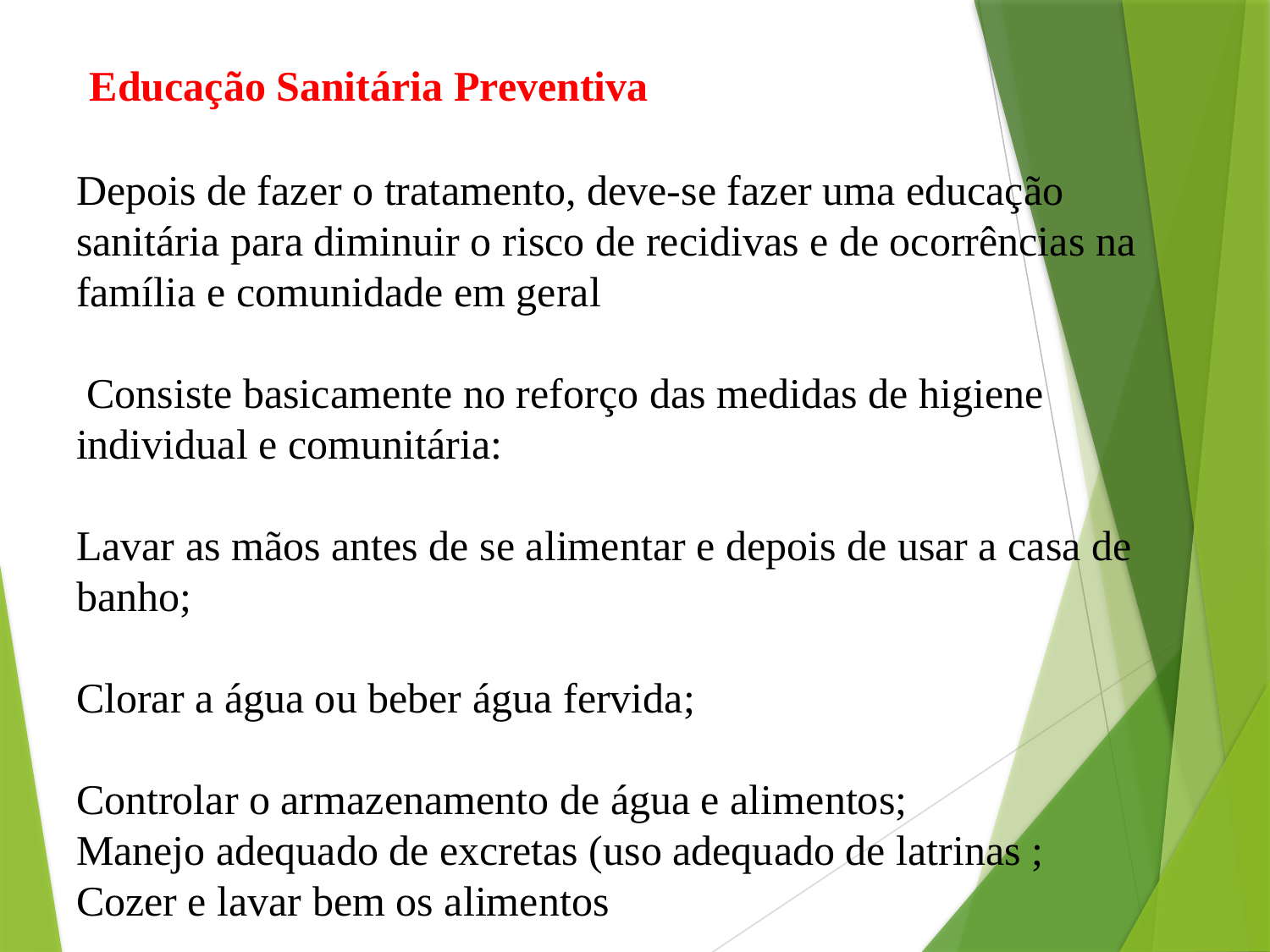

# Educação Sanitária Preventiva Depois de fazer o tratamento, deve-se fazer uma educação sanitária para diminuir o risco de recidivas e de ocorrências na família e comunidade em geral Consiste basicamente no reforço das medidas de higiene individual e comunitária: Lavar as mãos antes de se alimentar e depois de usar a casa de banho; Clorar a água ou beber água fervida; Controlar o armazenamento de água e alimentos; Manejo adequado de excretas (uso adequado de latrinas ; Cozer e lavar bem os alimentos